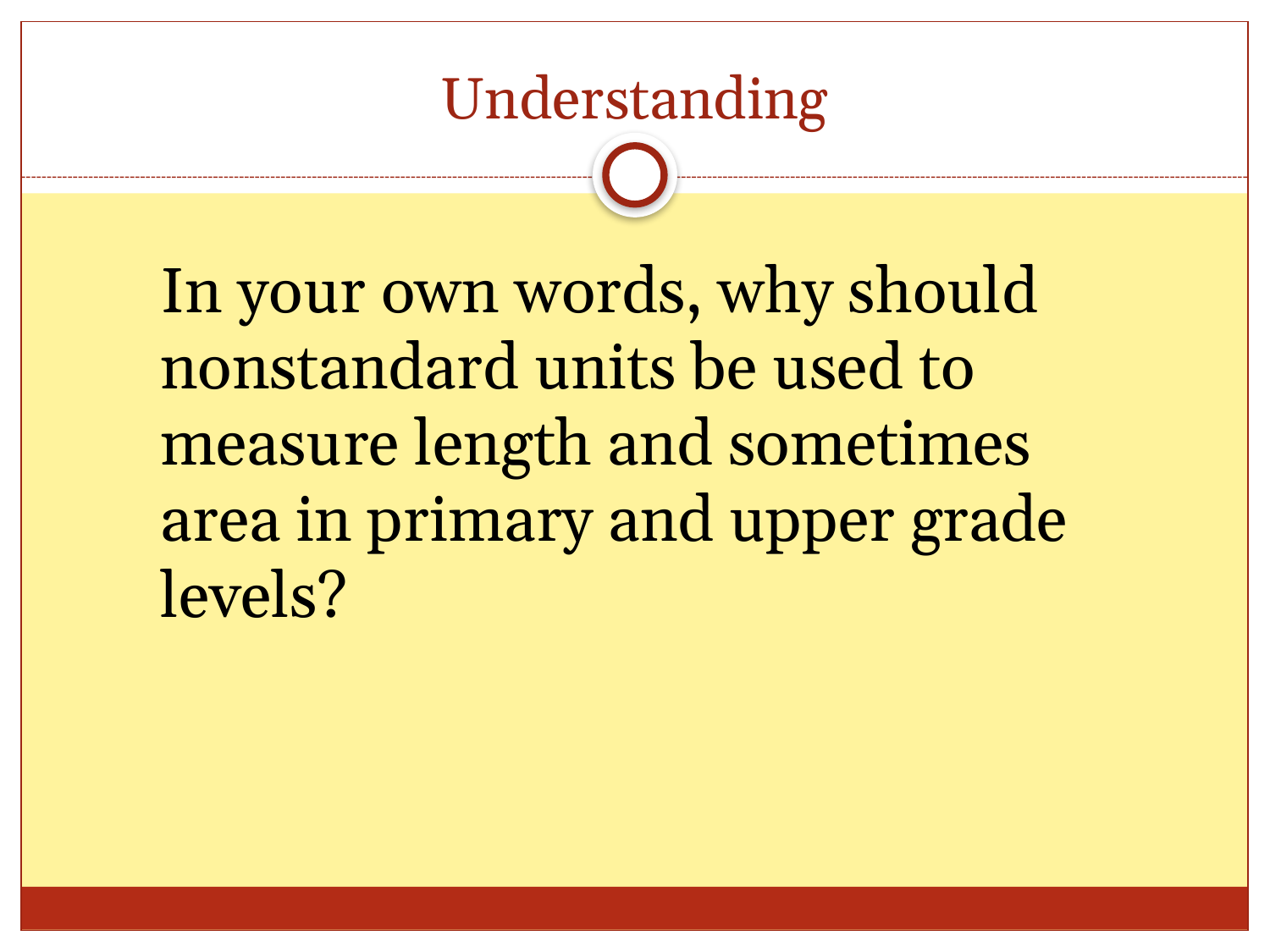

# Understanding
In your own words, why should nonstandard units be used to measure length and sometimes area in primary and upper grade levels?